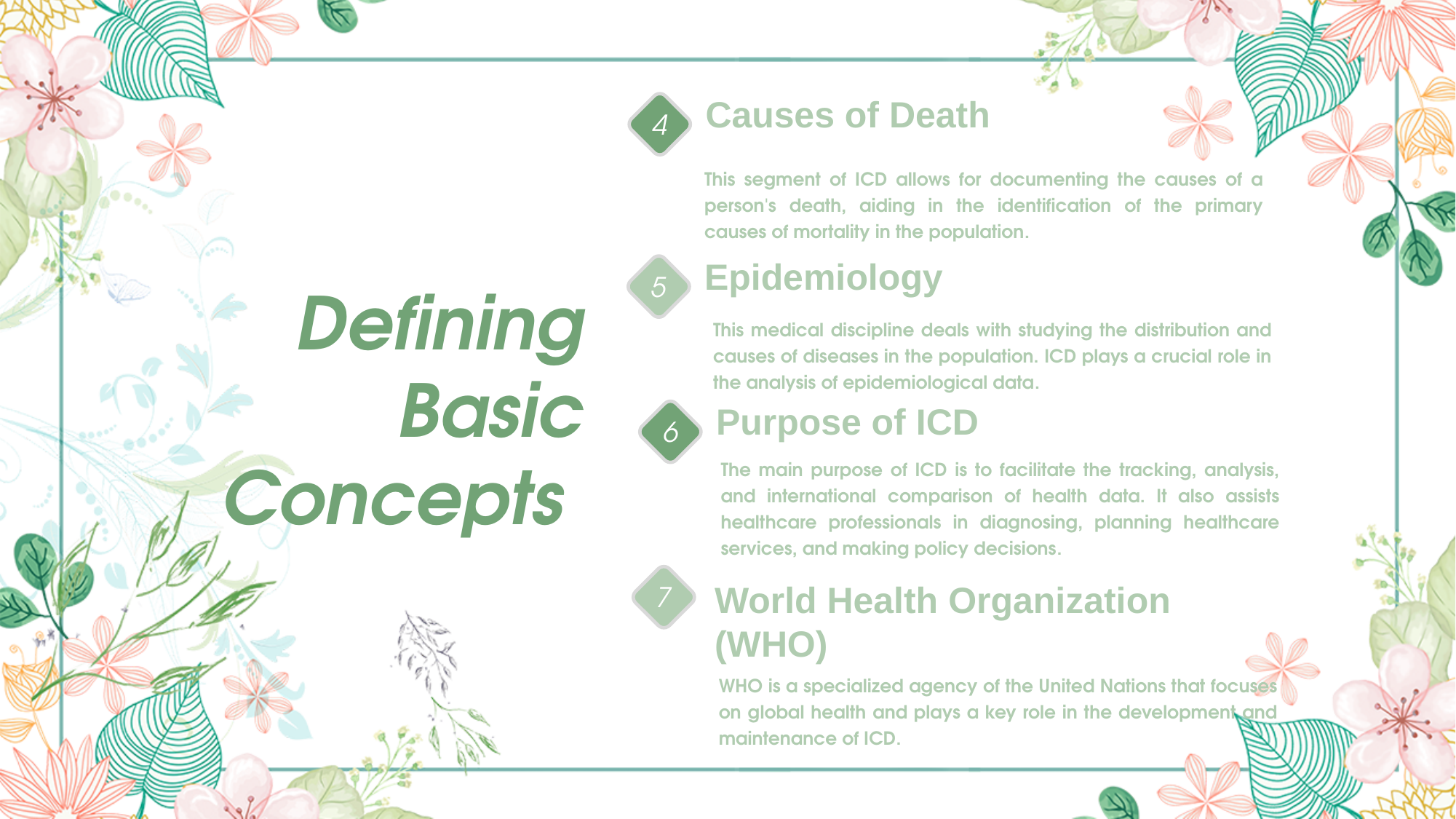

Causes of Death
This segment of ICD allows for documenting the causes of a person's death, aiding in the identification of the primary causes of mortality in the population.

4
Epidemiology
This medical discipline deals with studying the distribution and causes of diseases in the population. ICD plays a crucial role in the analysis of epidemiological data.

5
Defining Basic Concepts
Purpose of ICD
The main purpose of ICD is to facilitate the tracking, analysis, and international comparison of health data. It also assists healthcare professionals in diagnosing, planning healthcare services, and making policy decisions.

6
World Health Organization (WHO)
WHO is a specialized agency of the United Nations that focuses on global health and plays a key role in the development and maintenance of ICD.

7